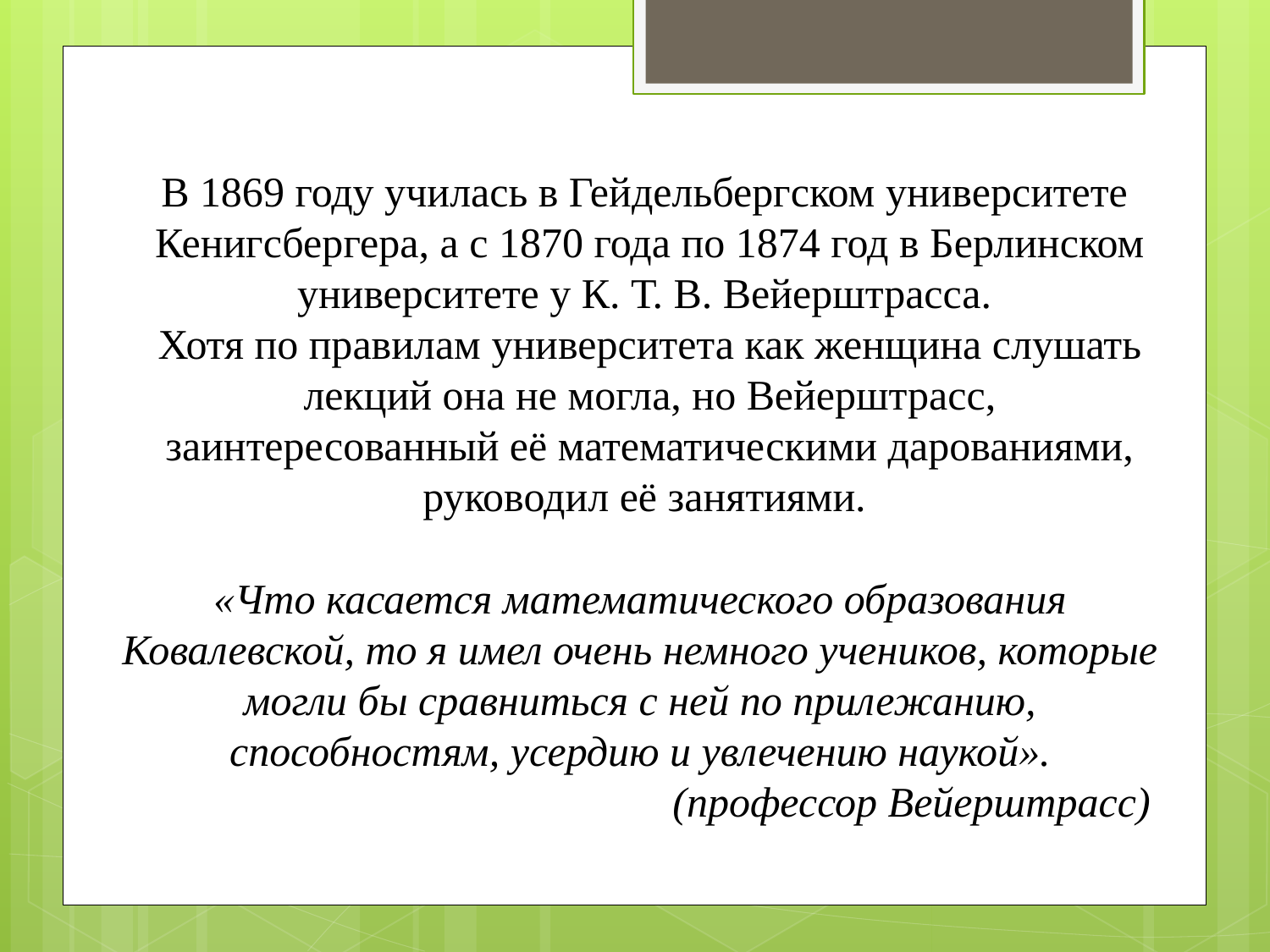

В 1869 году училась в Гейдельбергском университете  Кенигсбергера, а с 1870 года по 1874 год в Берлинском университете у К. Т. В. Вейерштрасса.
Хотя по правилам университета как женщина слушать лекций она не могла, но Вейерштрасс, заинтересованный её математическими дарованиями, руководил её занятиями.
«Что касается математического образования Ковалевской, то я имел очень немного учеников, которые могли бы сравниться с ней по прилежанию, способностям, усердию и увлечению наукой».
                                                     (профессор Вейерштрасс)